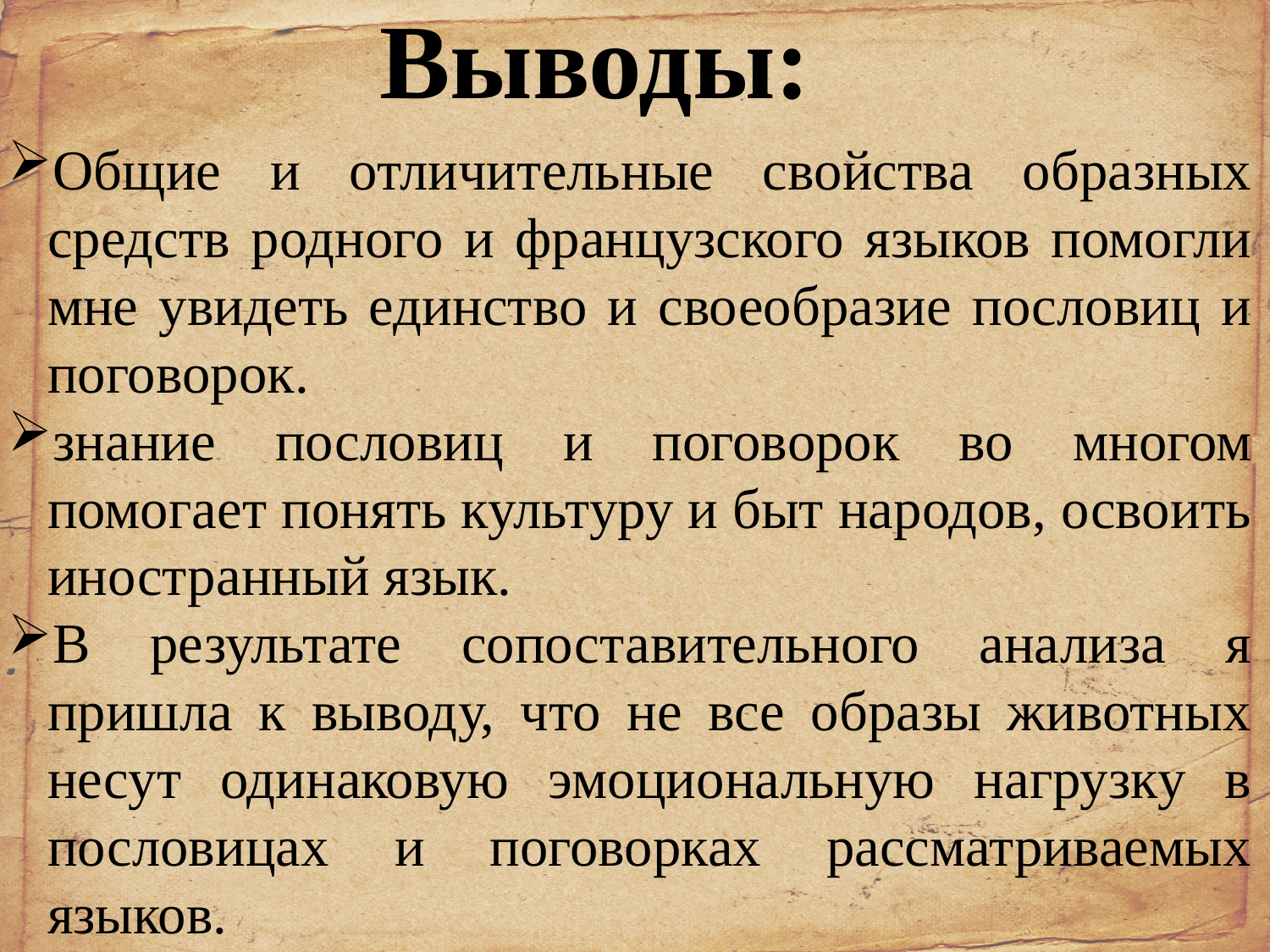

Выводы:
Общие и отличительные свойства образных средств родного и французского языков помогли мне увидеть единство и своеобразие пословиц и поговорок.
знание пословиц и поговорок во многом помогает понять культуру и быт народов, освоить иностранный язык.
В результате сопоставительного анализа я пришла к выводу, что не все образы животных несут одинаковую эмоциональную нагрузку в пословицах и поговорках рассматриваемых языков.